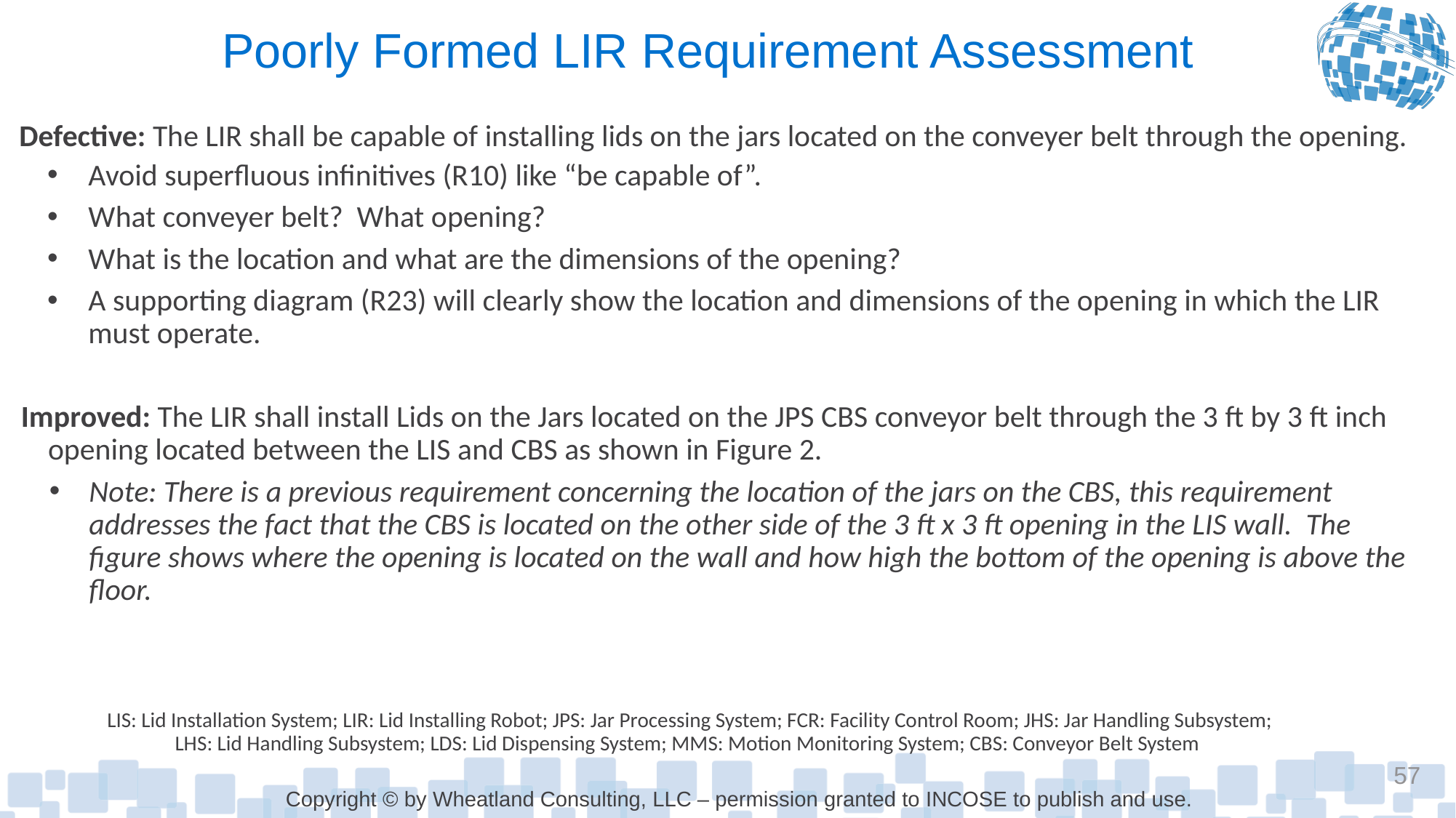

# Poorly Formed LIR Requirement Assessment
Defective: The LIR shall be capable of installing lids on the jars located on the conveyer belt through the opening.
Avoid superfluous infinitives (R10) like “be capable of”.
What conveyer belt?  What opening?
What is the location and what are the dimensions of the opening?
A supporting diagram (R23) will clearly show the location and dimensions of the opening in which the LIR must operate.

Improved: The LIR shall install Lids on the Jars located on the JPS CBS conveyor belt through the 3 ft by 3 ft inch opening located between the LIS and CBS as shown in Figure 2.
Note: There is a previous requirement concerning the location of the jars on the CBS, this requirement addresses the fact that the CBS is located on the other side of the 3 ft x 3 ft opening in the LIS wall.  The figure shows where the opening is located on the wall and how high the bottom of the opening is above the floor.

LIS: Lid Installation System; LIR: Lid Installing Robot; JPS: Jar Processing System; FCR: Facility Control Room; JHS: Jar Handling Subsystem; LHS: Lid Handling Subsystem; LDS: Lid Dispensing System; MMS: Motion Monitoring System; CBS: Conveyor Belt System
57
Copyright © by Wheatland Consulting, LLC – permission granted to INCOSE to publish and use.